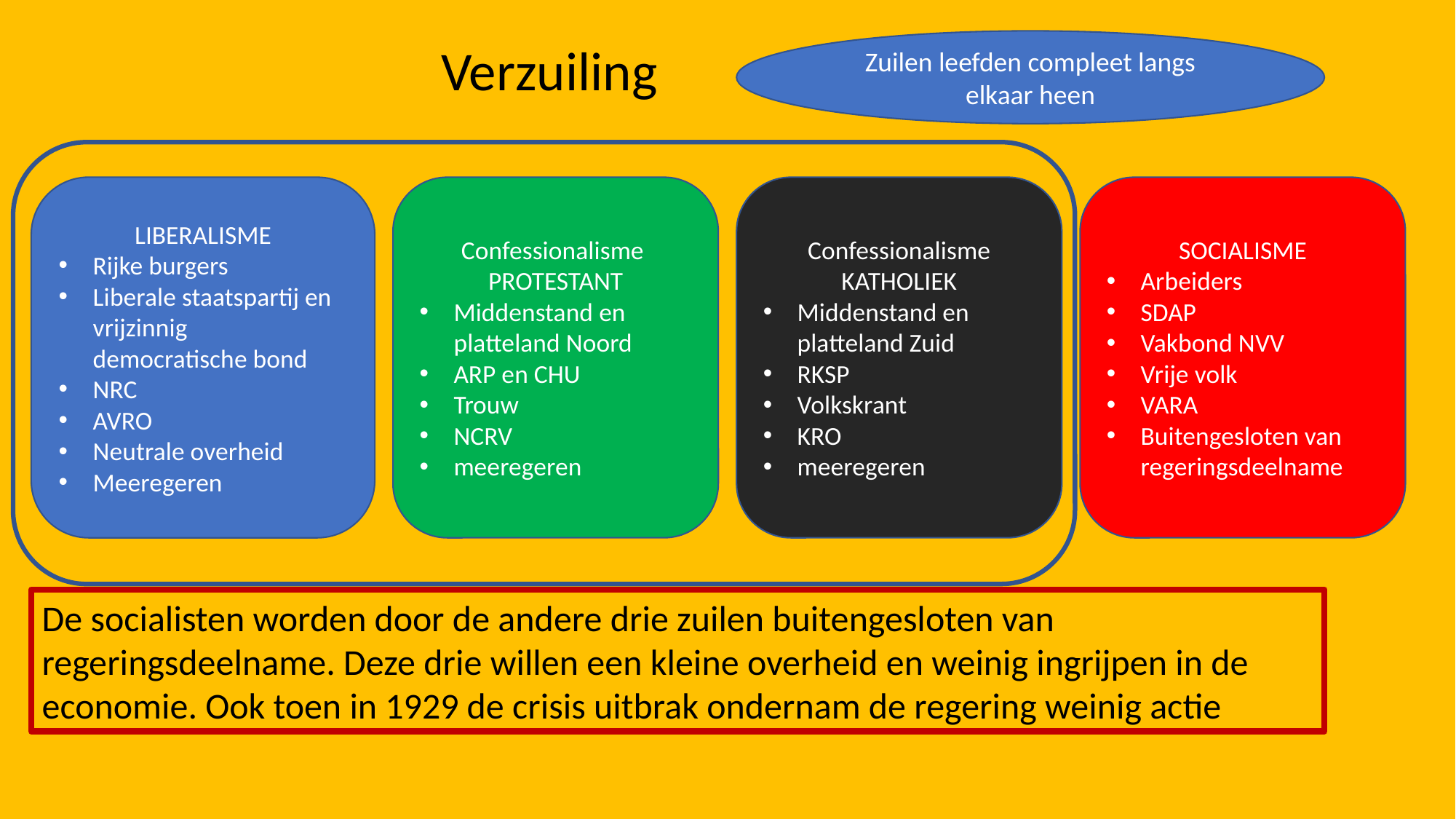

Verzuiling
Zuilen leefden compleet langs elkaar heen

LIBERALISME
Rijke burgers
Liberale staatspartij en vrijzinnig democratische bond
NRC
AVRO
Neutrale overheid
Meeregeren
Confessionalisme
PROTESTANT
Middenstand en platteland Noord
ARP en CHU
Trouw
NCRV
meeregeren
Confessionalisme
KATHOLIEK
Middenstand en platteland Zuid
RKSP
Volkskrant
KRO
meeregeren
SOCIALISME
Arbeiders
SDAP
Vakbond NVV
Vrije volk
VARA
Buitengesloten van regeringsdeelname
De socialisten worden door de andere drie zuilen buitengesloten van regeringsdeelname. Deze drie willen een kleine overheid en weinig ingrijpen in de economie. Ook toen in 1929 de crisis uitbrak ondernam de regering weinig actie